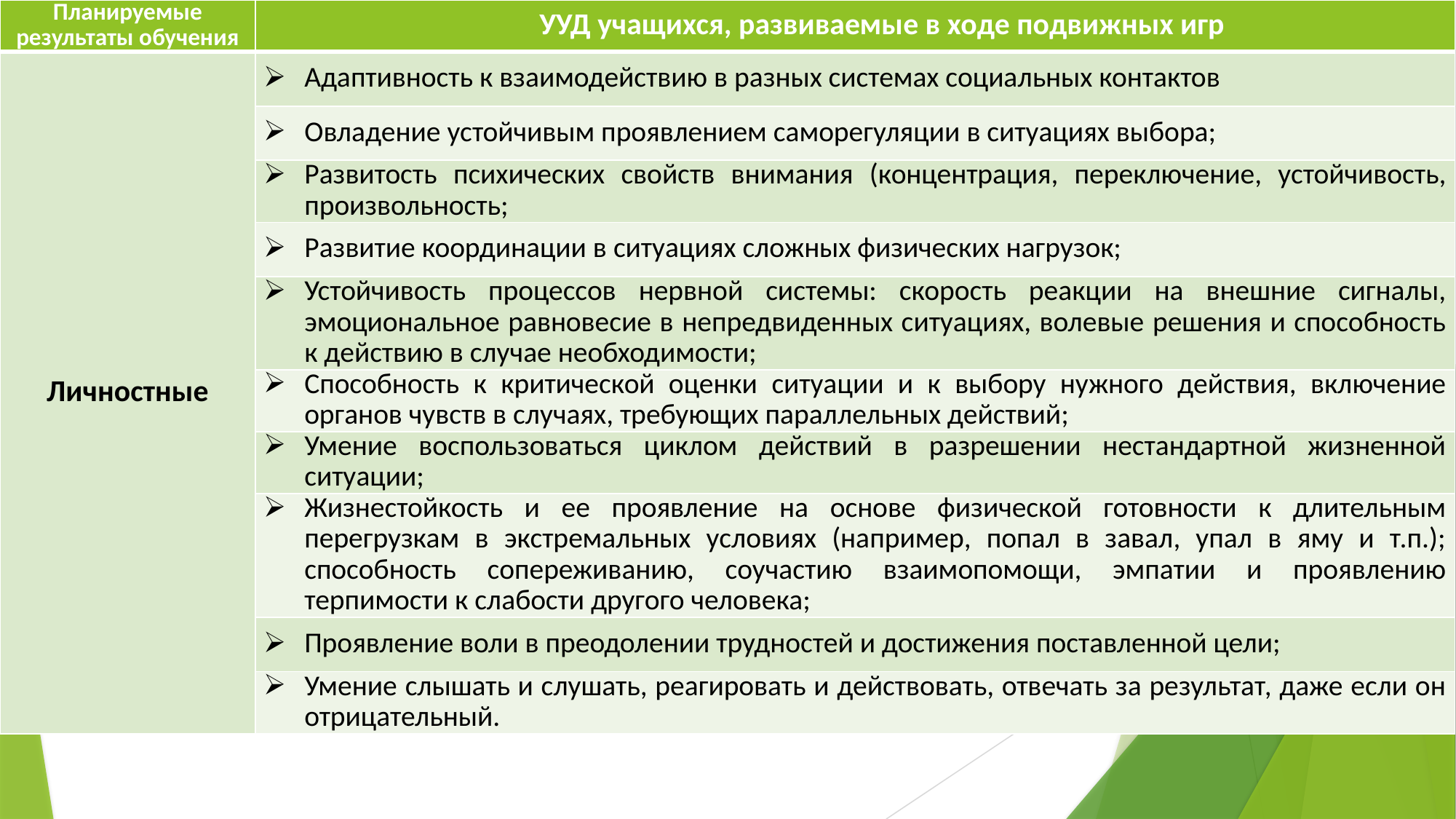

| Планируемые результаты обучения | УУД учащихся, развиваемые в ходе подвижных игр |
| --- | --- |
| Личностные | Адаптивность к взаимодействию в разных системах социальных контактов |
|  | Овладение устойчивым проявлением саморегуляции в ситуациях выбора; |
|  | Развитость психических свойств внимания (концентрация, переключение, устойчивость, произвольность; |
|  | Развитие координации в ситуациях сложных физических нагрузок; |
|  | Устойчивость процессов нервной системы: скорость реакции на внешние сигналы, эмоциональное равновесие в непредвиденных ситуациях, волевые решения и способность к действию в случае необходимости; |
|  | Способность к критической оценки ситуации и к выбору нужного действия, включение органов чувств в случаях, требующих параллельных действий; |
|  | Умение воспользоваться циклом действий в разрешении нестандартной жизненной ситуации; |
|  | Жизнестойкость и ее проявление на основе физической готовности к длительным перегрузкам в экстремальных условиях (например, попал в завал, упал в яму и т.п.); способность сопереживанию, соучастию взаимопомощи, эмпатии и проявлению терпимости к слабости другого человека; |
|  | Проявление воли в преодолении трудностей и достижения поставленной цели; |
|  | Умение слышать и слушать, реагировать и действовать, отвечать за результат, даже если он отрицательный. |